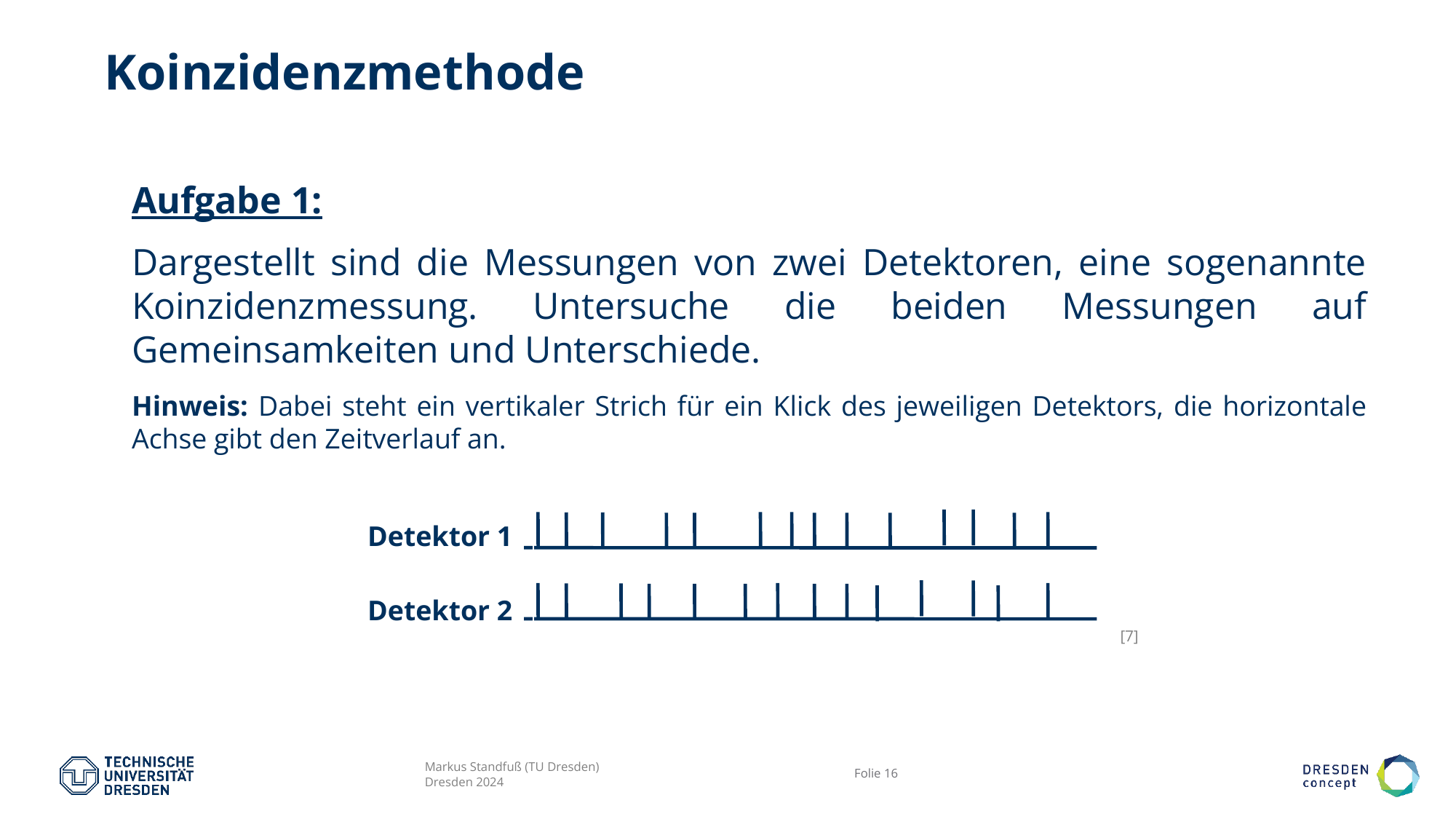

# Koinzidenzmethode
Aufgabe 1:
Dargestellt sind die Messungen von zwei Detektoren, eine sogenannte Koinzidenzmessung. Untersuche die beiden Messungen auf Gemeinsamkeiten und Unterschiede.
Hinweis: Dabei steht ein vertikaler Strich für ein Klick des jeweiligen Detektors, die horizontale Achse gibt den Zeitverlauf an.

| Detektor 1 |
| --- |
| Detektor 2 |
[7]